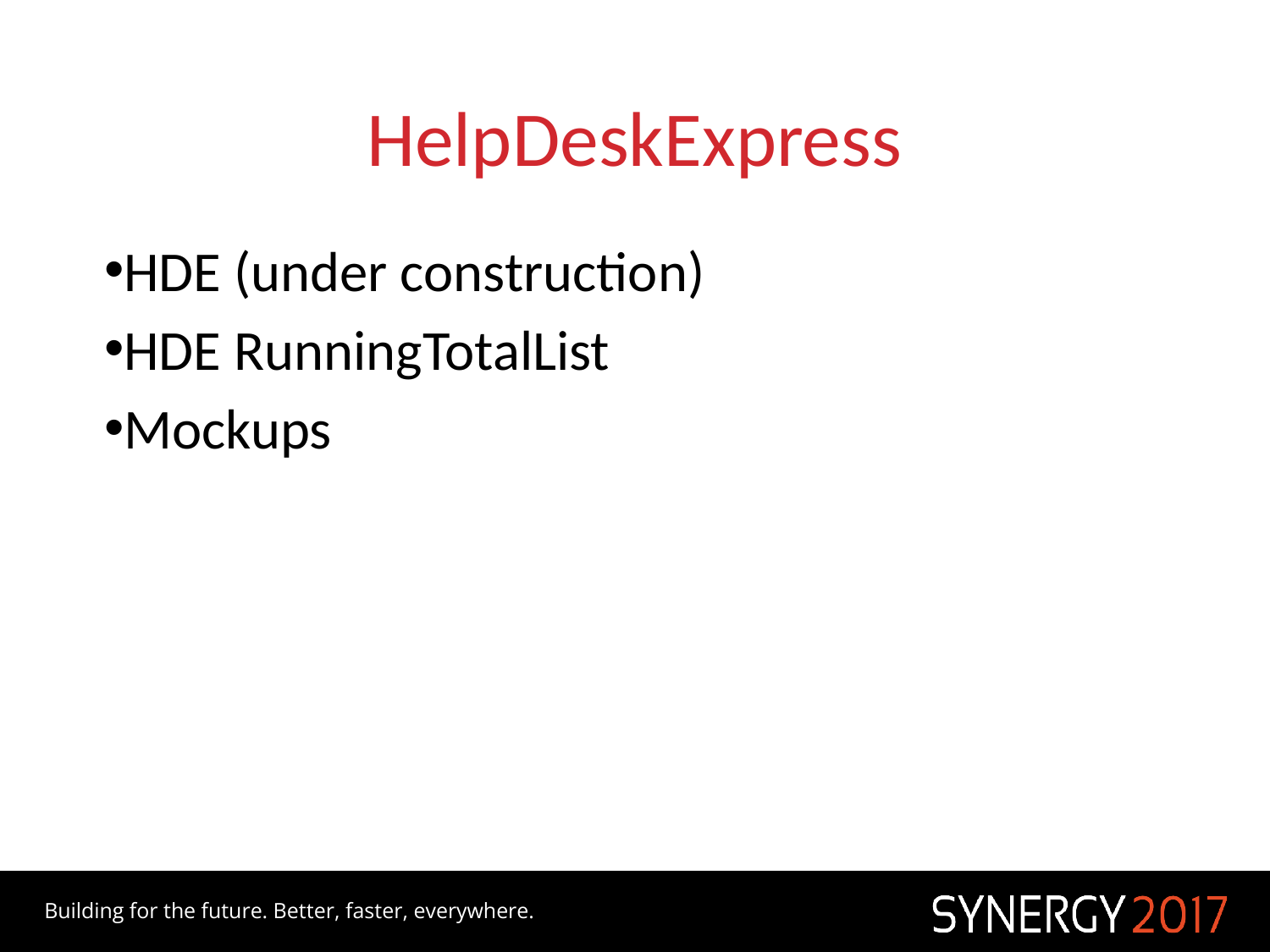

# HelpDeskExpress
HDE (under construction)
HDE RunningTotalList
Mockups